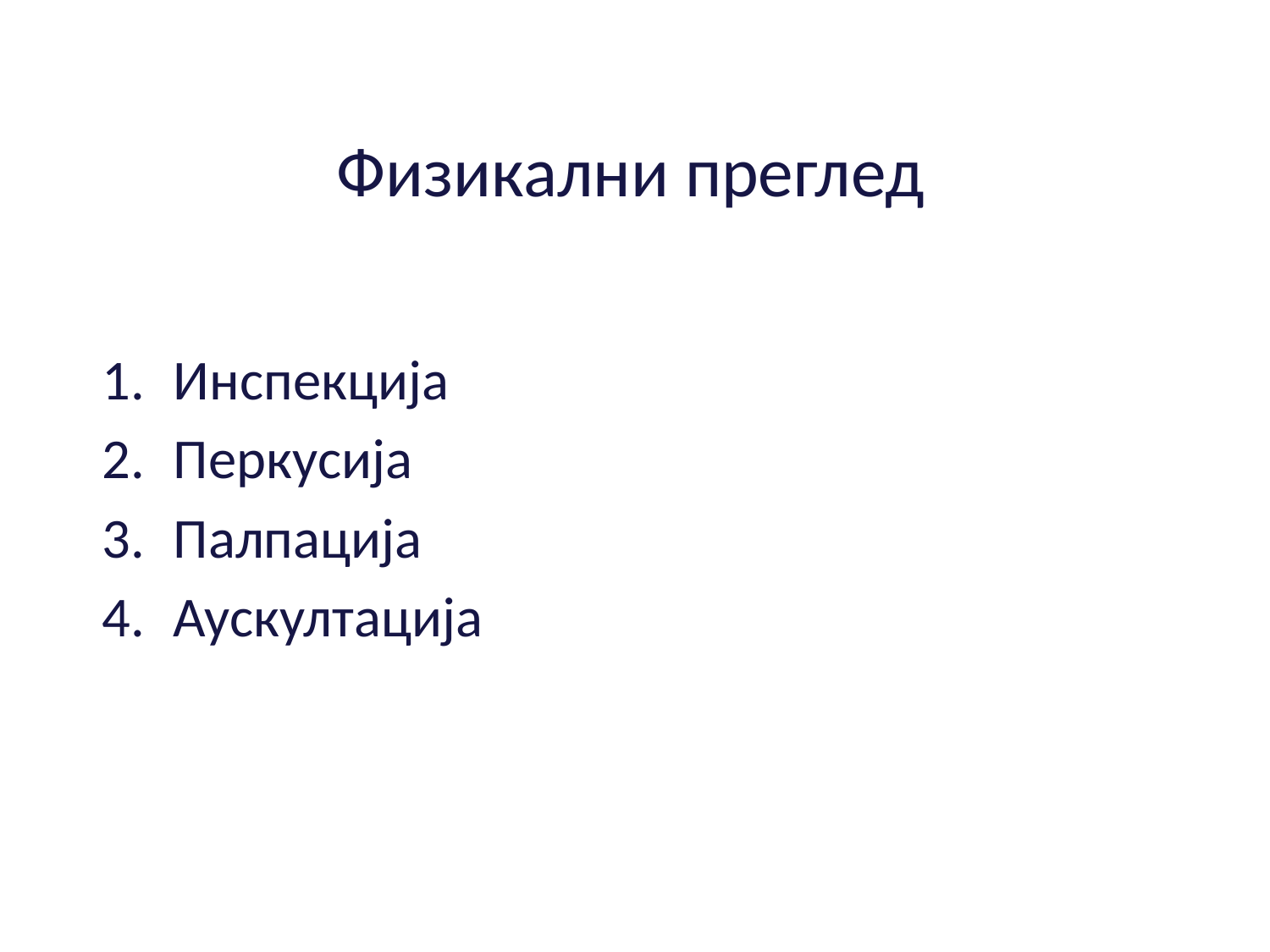

# Физикални преглед
Инспекција
Перкусија
Палпација
Аускултација